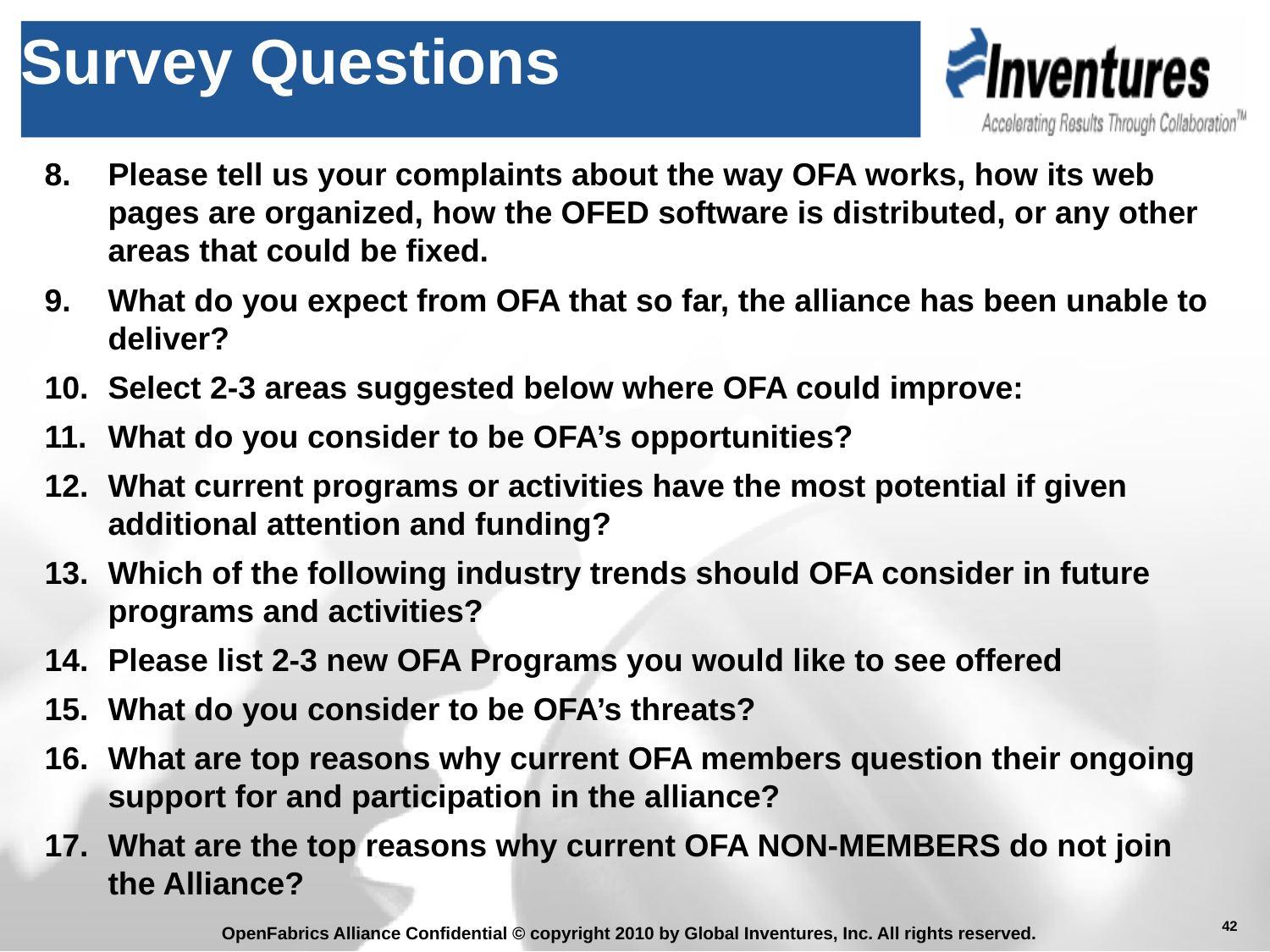

# Survey Questions
Please tell us your complaints about the way OFA works, how its web pages are organized, how the OFED software is distributed, or any other areas that could be fixed.
What do you expect from OFA that so far, the alliance has been unable to deliver?
Select 2-3 areas suggested below where OFA could improve:
What do you consider to be OFA’s opportunities?
What current programs or activities have the most potential if given additional attention and funding?
Which of the following industry trends should OFA consider in future programs and activities?
Please list 2-3 new OFA Programs you would like to see offered
What do you consider to be OFA’s threats?
What are top reasons why current OFA members question their ongoing support for and participation in the alliance?
What are the top reasons why current OFA NON-MEMBERS do not join the Alliance?